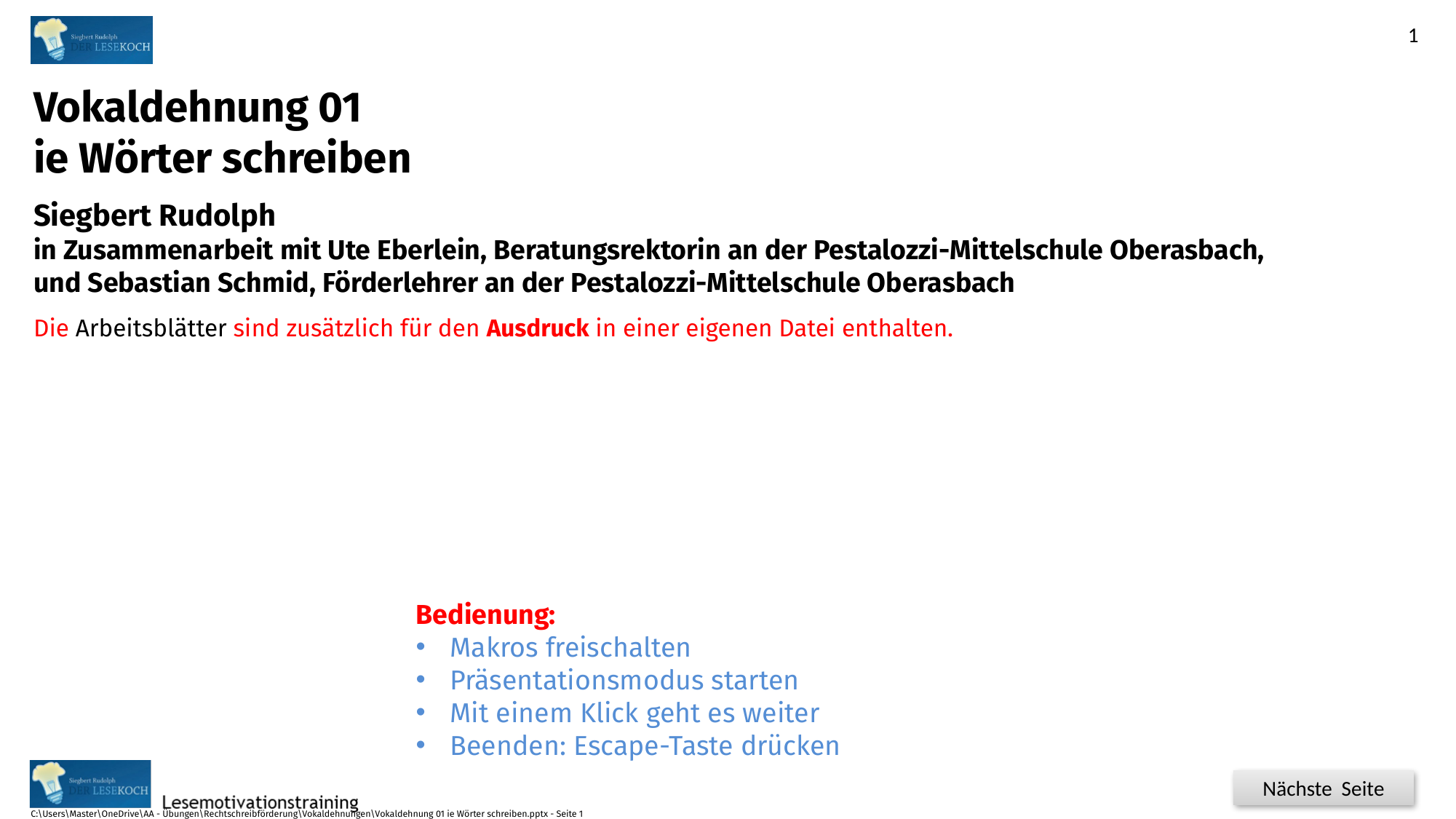

1
Vokaldehnung 01
ie Wörter schreiben

Siegbert Rudolph
in Zusammenarbeit mit Ute Eberlein, Beratungsrektorin an der Pestalozzi-Mittelschule Oberasbach,
und Sebastian Schmid, Förderlehrer an der Pestalozzi-Mittelschule Oberasbach

Die Arbeitsblätter sind zusätzlich für den Ausdruck in einer eigenen Datei enthalten.

Schule 5
C:\Users\Master\OneDrive\AA - Übungen\Rechtschreibförderung\Vokaldehnungen\Vokaldehnung 01 ie Wörter schreiben.pptx - Seite 1